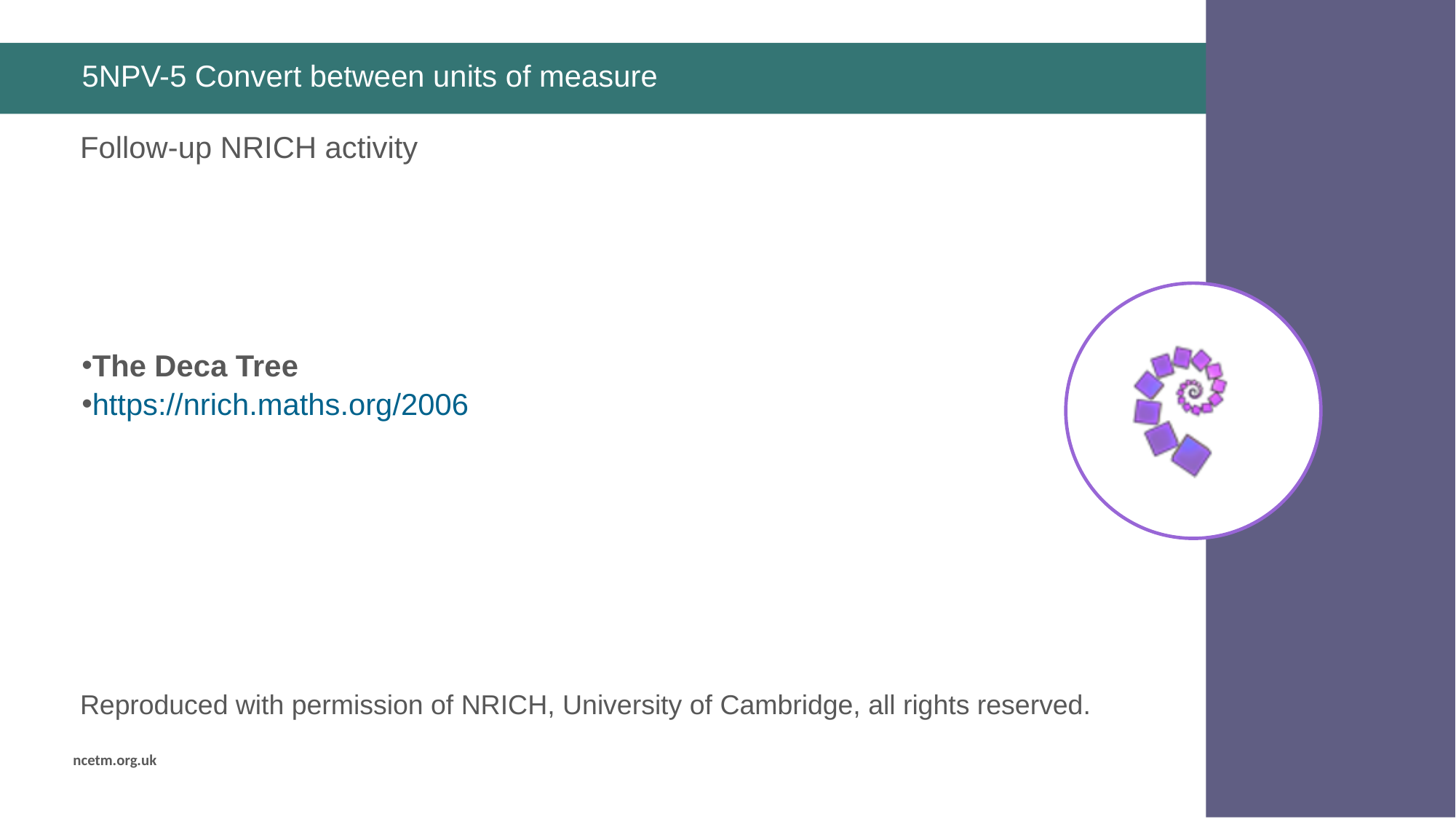

# 5NPV-5 Convert between units of measure

The Deca Tree
https://nrich.maths.org/2006